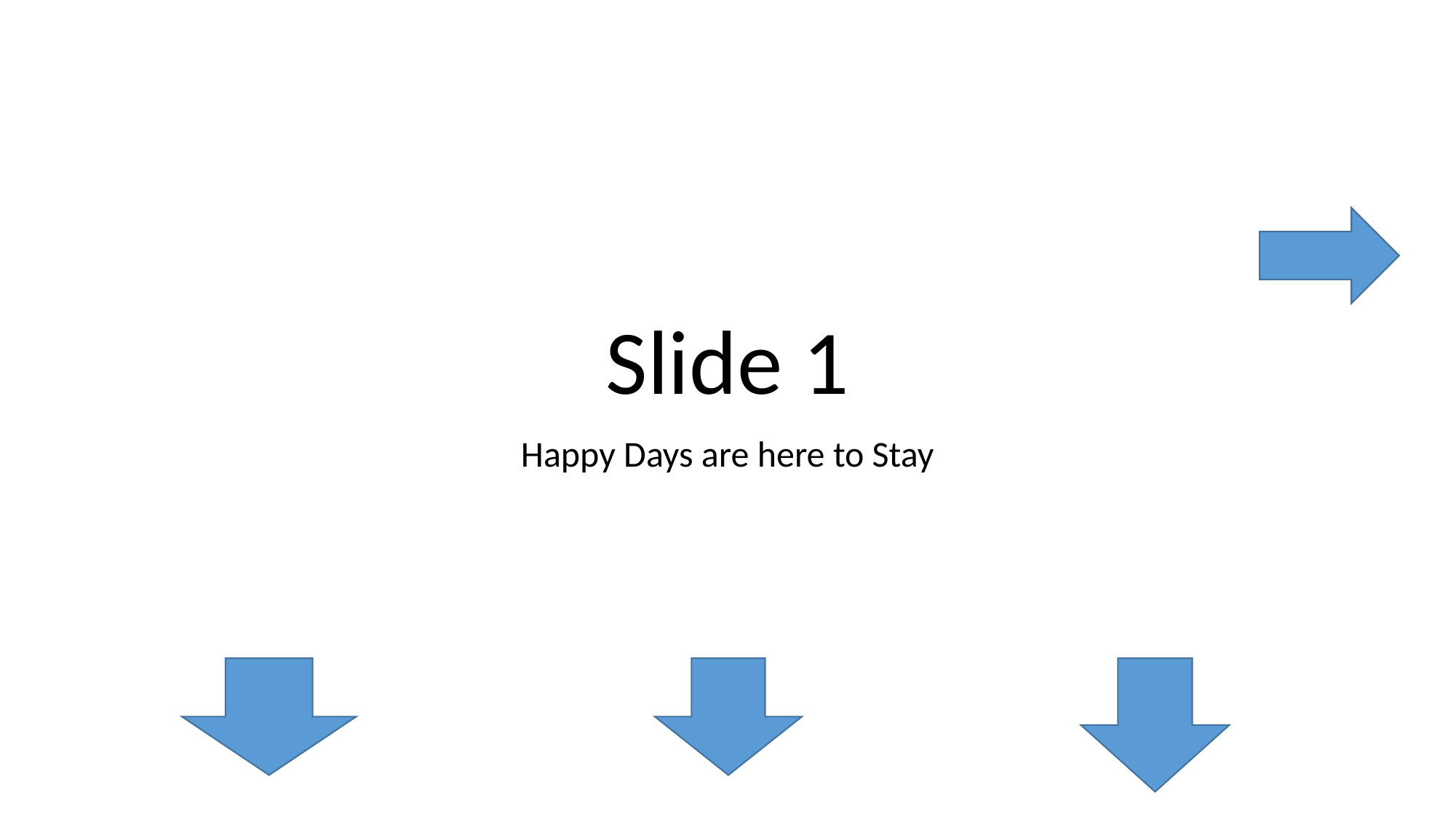

# Slide 1

Happy Days are here to Stay